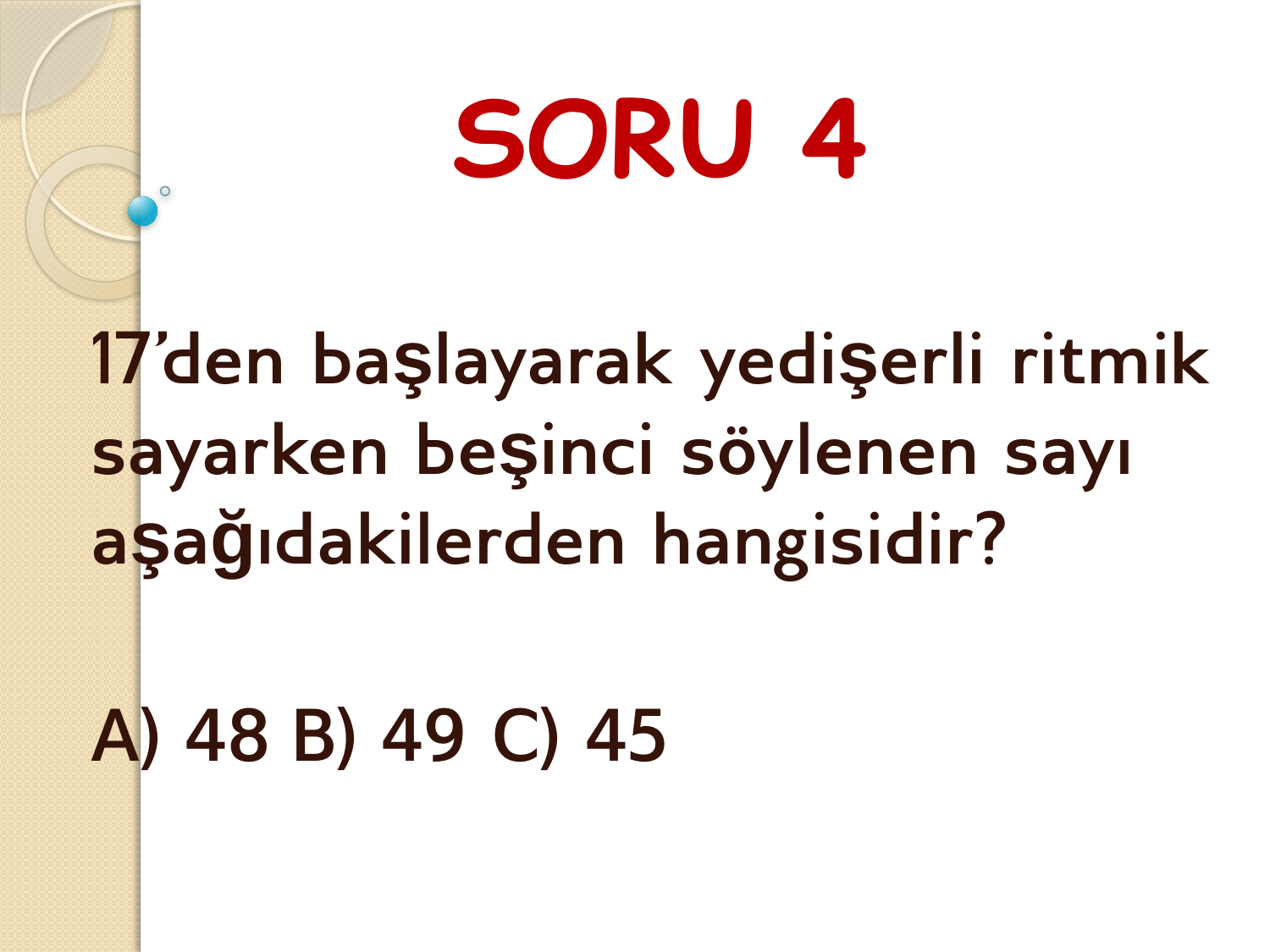

# SORU 4

17’den başlayarak yedişerli ritmik sayarken beşinci söylenen sayı aşağıdakilerden hangisidir?

A) 48	B) 49	C) 45